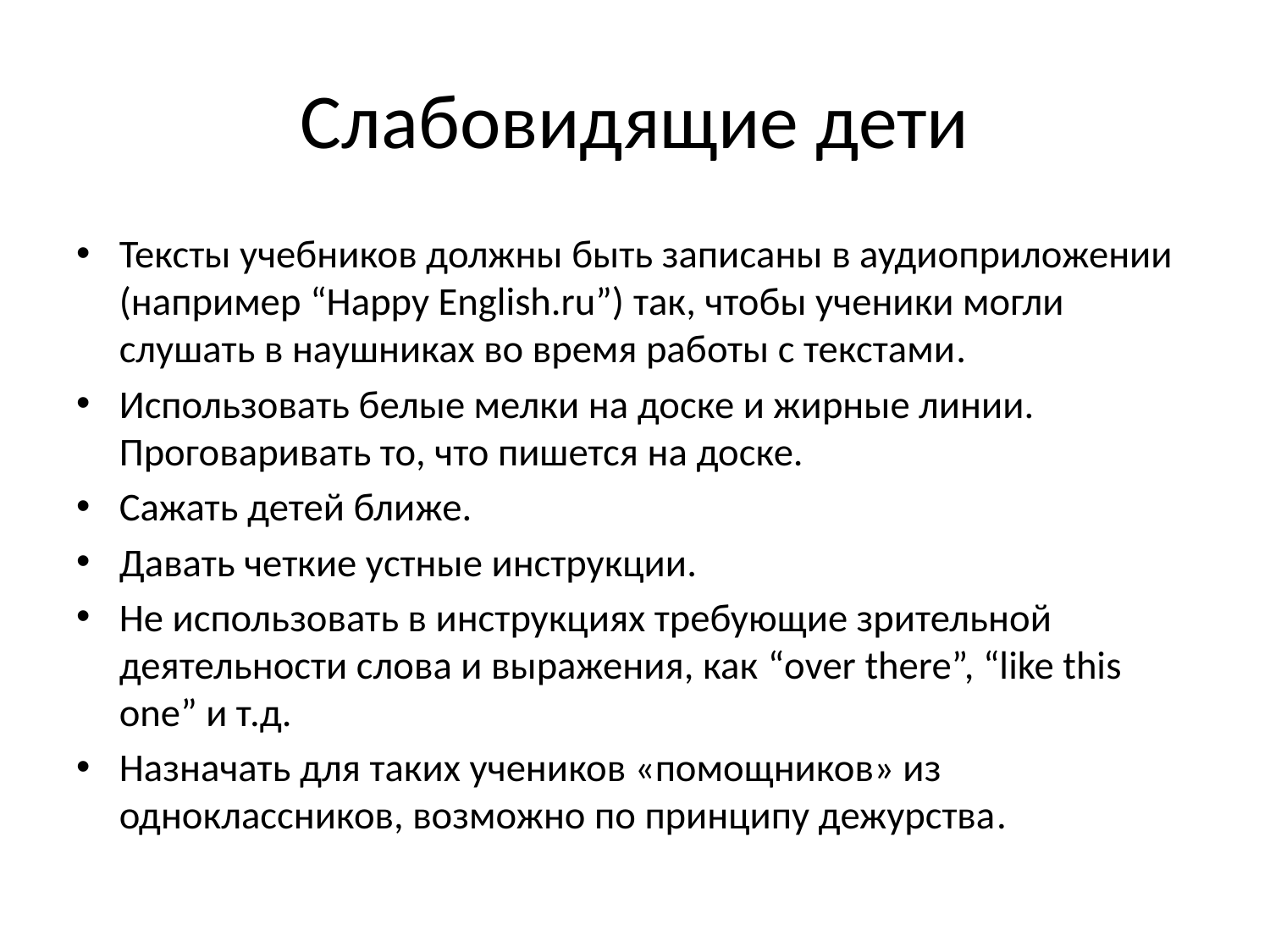

# Слабовидящие дети
Тексты учебников должны быть записаны в аудиоприложении (например “Happy English.ru”) так, чтобы ученики могли слушать в наушниках во время работы с текстами.
Использовать белые мелки на доске и жирные линии. Проговаривать то, что пишется на доске.
Сажать детей ближе.
Давать четкие устные инструкции.
Не использовать в инструкциях требующие зрительной деятельности слова и выражения, как “over there”, “like this one” и т.д.
Назначать для таких учеников «помощников» из одноклассников, возможно по принципу дежурства.